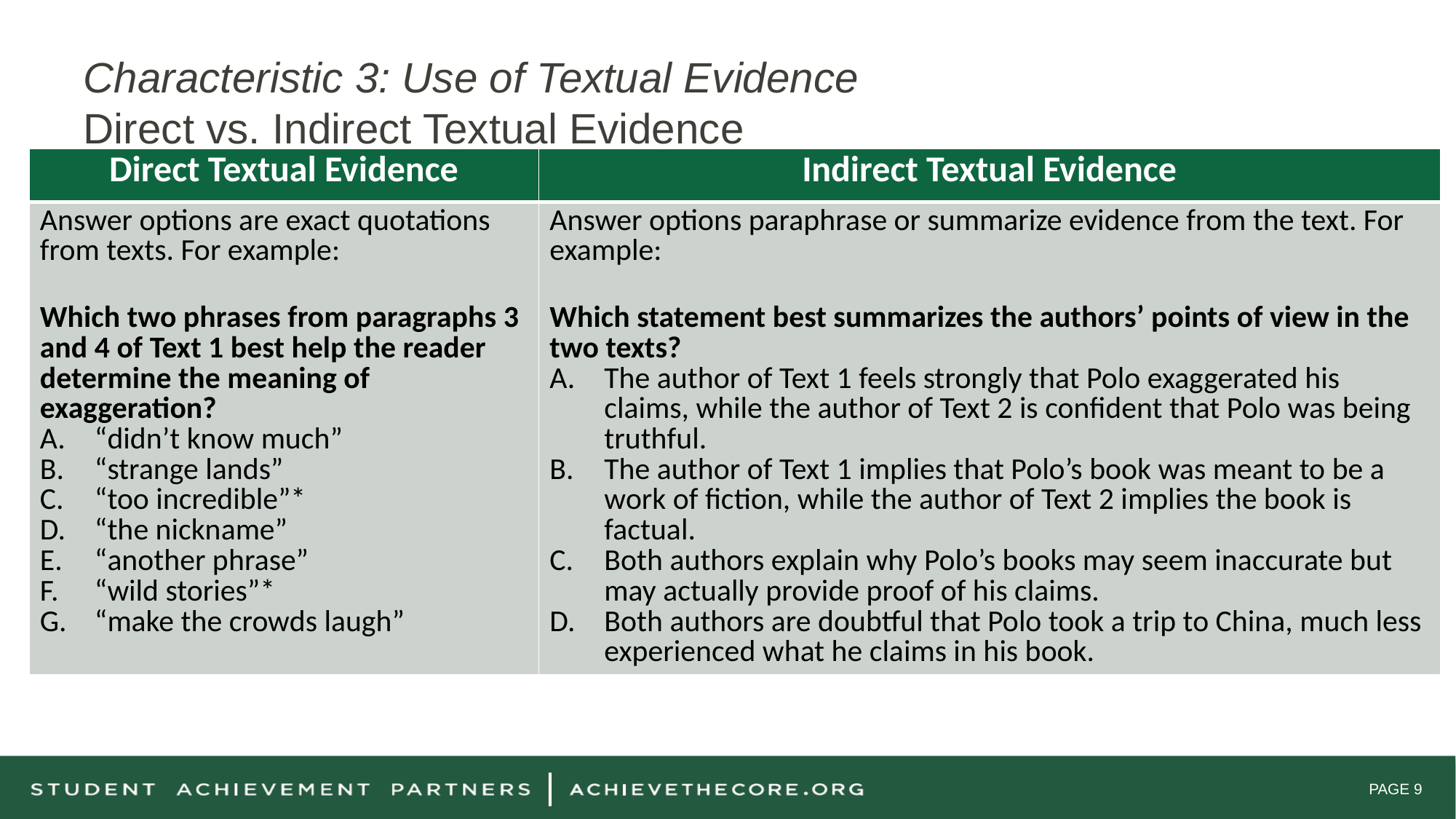

# Characteristic 3: Use of Textual Evidence Direct vs. Indirect Textual Evidence
| Direct Textual Evidence | Indirect Textual Evidence |
| --- | --- |
| Answer options are exact quotations from texts. For example: Which two phrases from paragraphs 3 and 4 of Text 1 best help the reader determine the meaning of exaggeration? “didn’t know much” “strange lands” “too incredible”\* “the nickname” “another phrase” “wild stories”\* “make the crowds laugh” | Answer options paraphrase or summarize evidence from the text. For example: Which statement best summarizes the authors’ points of view in the two texts? The author of Text 1 feels strongly that Polo exaggerated his claims, while the author of Text 2 is confident that Polo was being truthful. The author of Text 1 implies that Polo’s book was meant to be a work of fiction, while the author of Text 2 implies the book is factual. Both authors explain why Polo’s books may seem inaccurate but may actually provide proof of his claims. Both authors are doubtful that Polo took a trip to China, much less experienced what he claims in his book. |